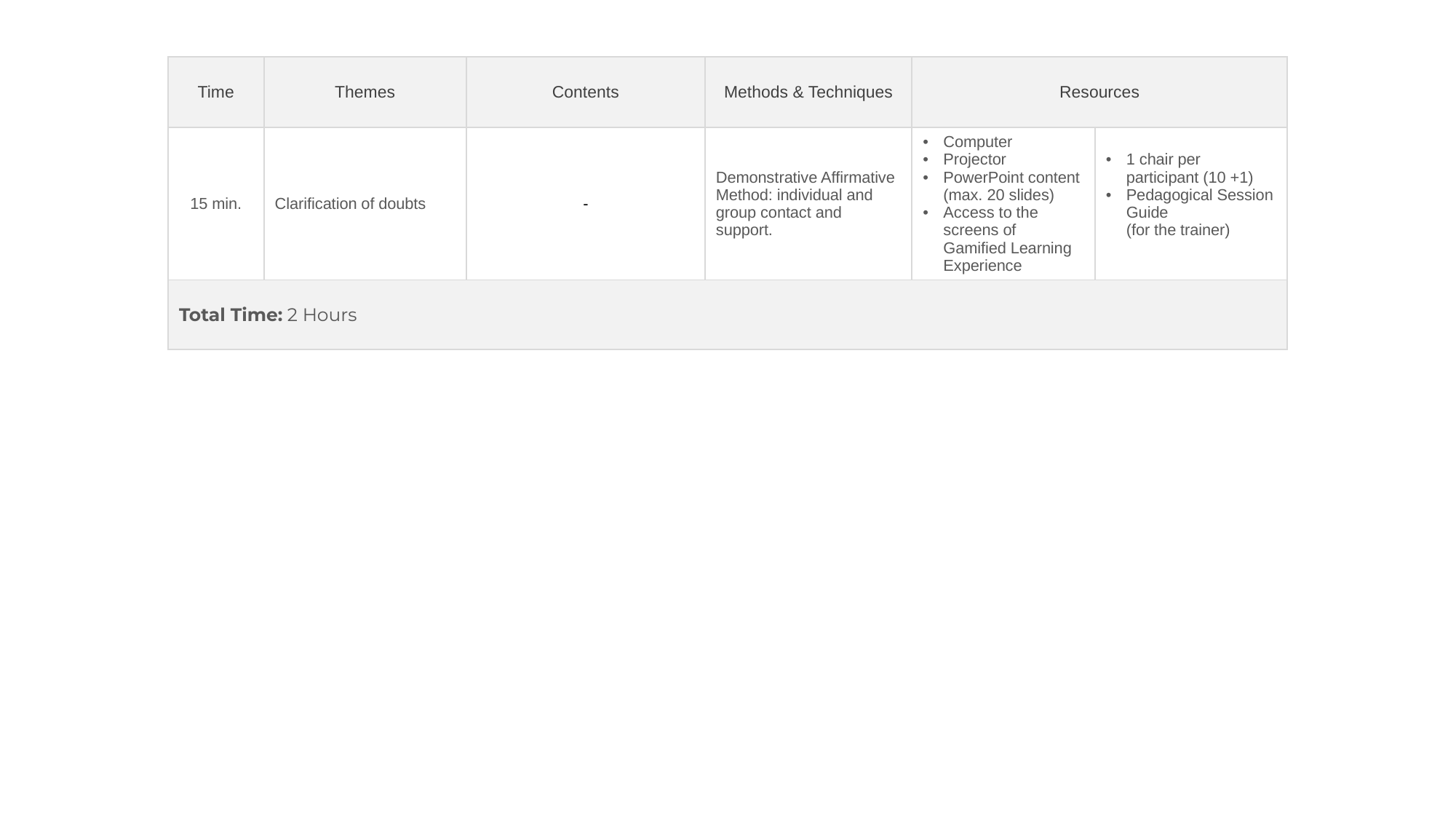

| Time | Themes | Contents | Methods & Techniques | Resources |  |
| --- | --- | --- | --- | --- | --- |
| 15 min. | Clarification of doubts | - | Demonstrative Affirmative Method: individual and group contact and support. | Computer Projector PowerPoint content (max. 20 slides) Access to the screens of Gamified Learning Experience | 1 chair per participant (10 +1) Pedagogical Session Guide (for the trainer) |
| Total Time: 2 Hours |  |  |  |  |  |